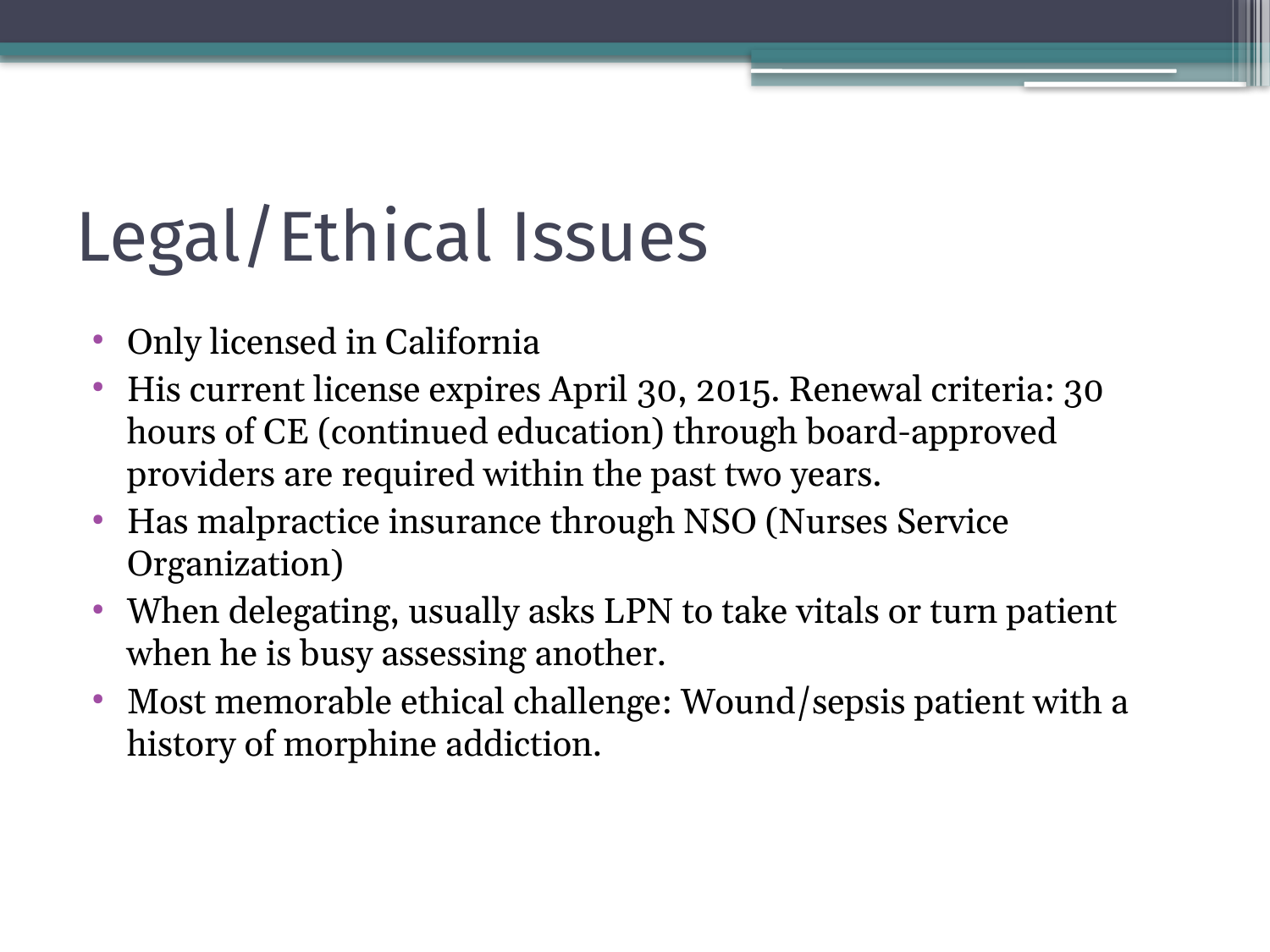

# Legal/Ethical Issues
Only licensed in California
His current license expires April 30, 2015. Renewal criteria: 30 hours of CE (continued education) through board-approved providers are required within the past two years.
Has malpractice insurance through NSO (Nurses Service Organization)
When delegating, usually asks LPN to take vitals or turn patient when he is busy assessing another.
Most memorable ethical challenge: Wound/sepsis patient with a history of morphine addiction.